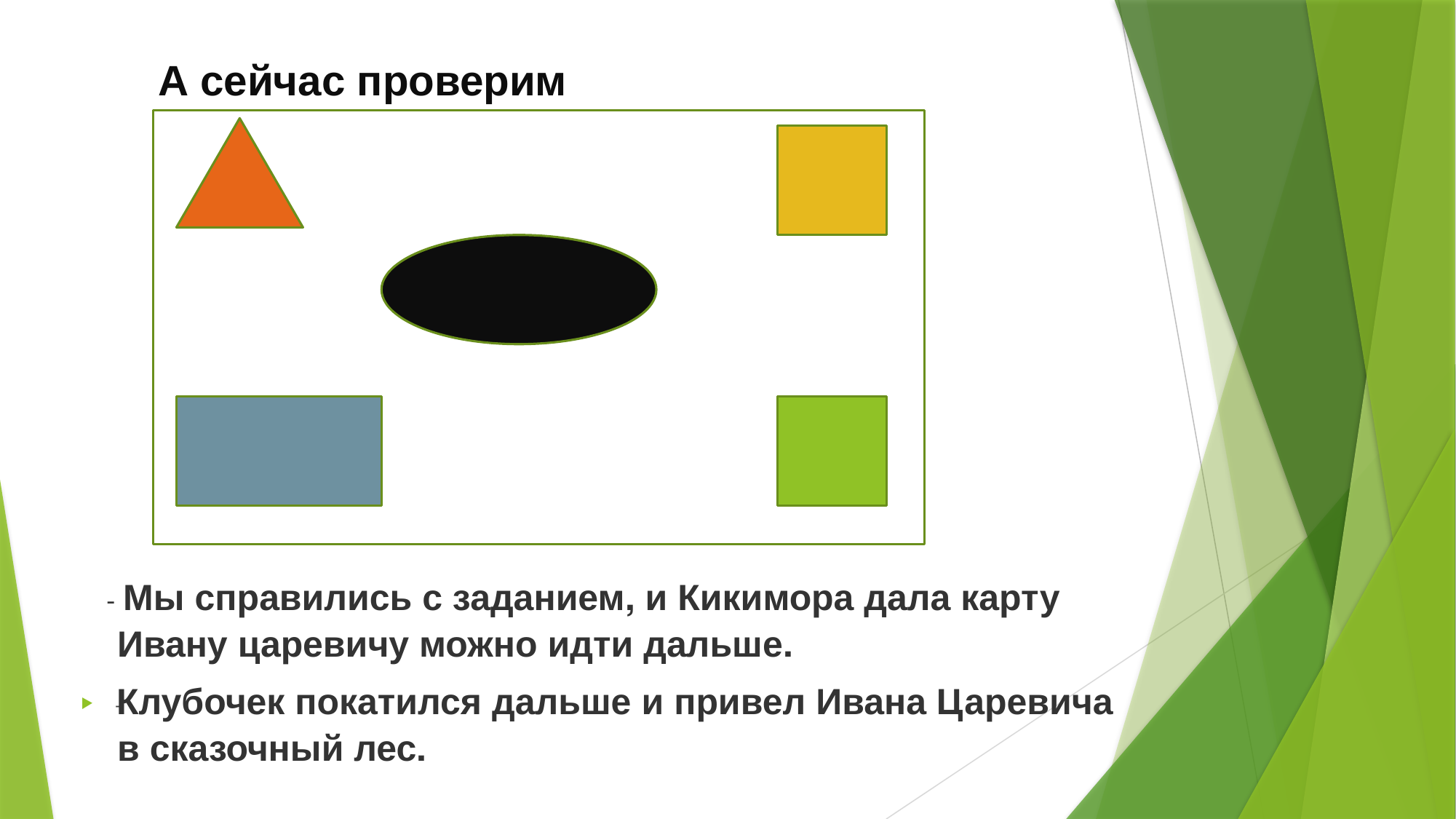

А сейчас проверим

- Мы справились с заданием, и Кикимора дала карту Ивану царевичу можно идти дальше.
 Клубочек покатился дальше и привел Ивана Царевича в сказочный лес.
-